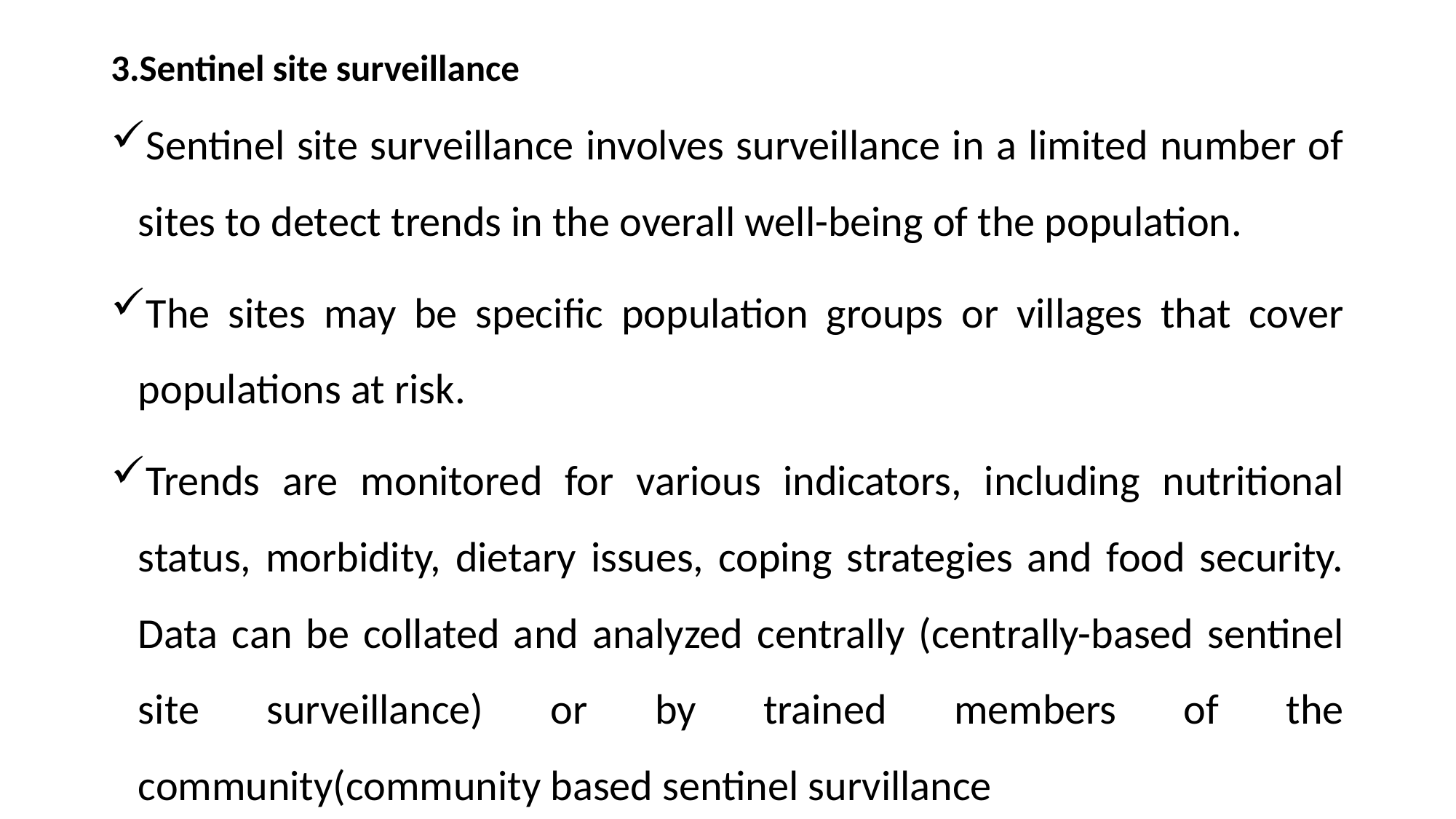

# 3.Sentinel site surveillance
Sentinel site surveillance involves surveillance in a limited number of sites to detect trends in the overall well-being of the population.
The sites may be specific population groups or villages that cover populations at risk.
Trends are monitored for various indicators, including nutritional status, morbidity, dietary issues, coping strategies and food security. Data can be collated and analyzed centrally (centrally-based sentinel site surveillance) or by trained members of the community(community based sentinel survillance